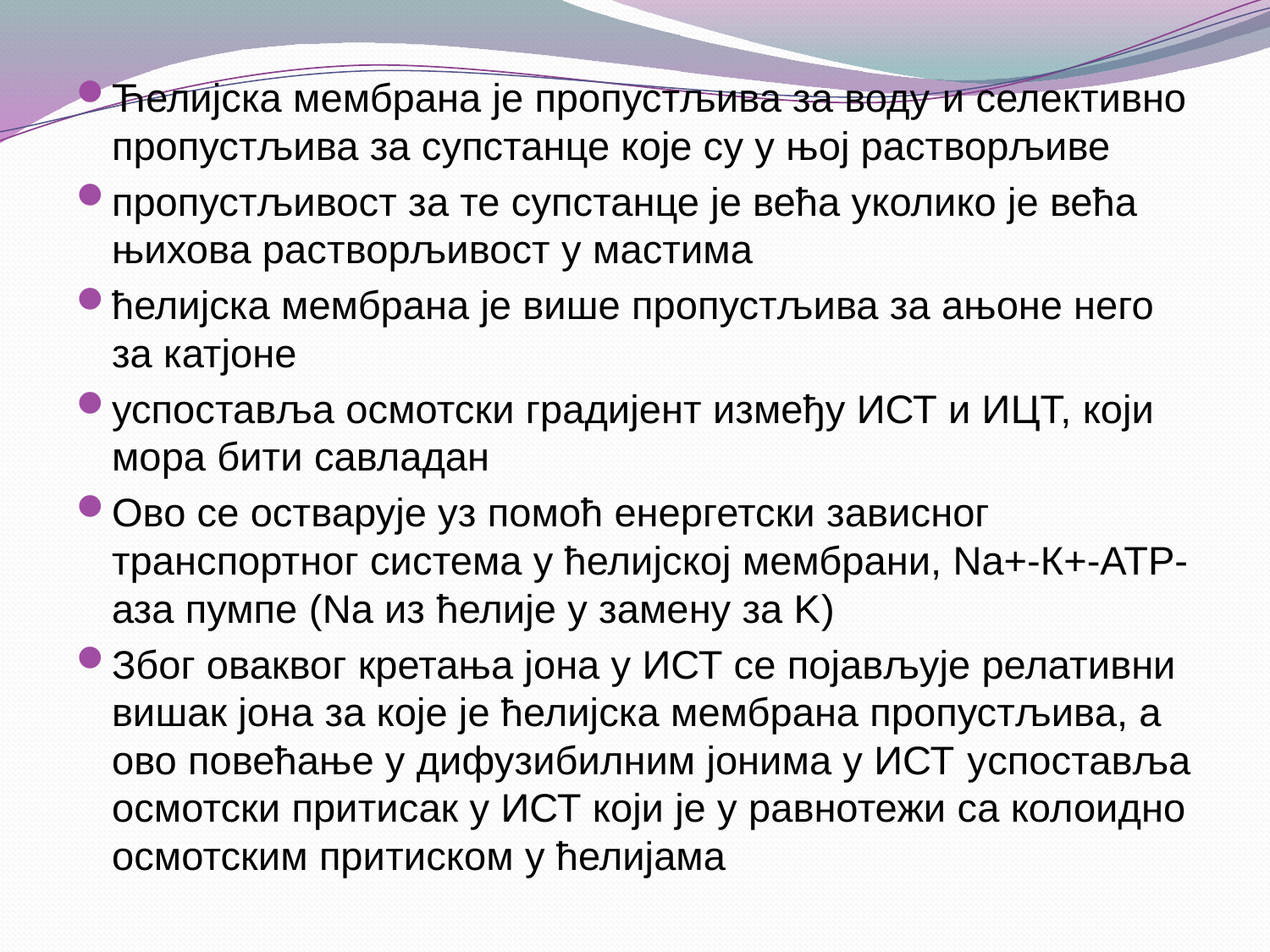

Ћелијска мембрана је пропустљива за воду и селективно пропустљива за супстанце које су у њој растворљиве
пропустљивост за те супстанце је већа уколико је већа њихова растворљивост у мастима
ћелијска мембрана је више пропустљива за ањоне него за катјоне
успоставља осмотски градијент између ИСТ и ИЦТ, који мора бити савладан
Ово се остварује уз помоћ енергетски зависног транспортног система у ћелијској мембрани, Nа+-К+-АТP-аза пумпе (Na из ћелије у замену за K)
Због оваквог кретања јона у ИСТ се појављује релативни вишак јона за које је ћелијска мембрана пропустљива, а ово повећање у дифузибилним јонима у ИСТ успоставља осмотски притисак у ИСТ који је у равнотежи са колоидно осмотским притиском у ћелијама